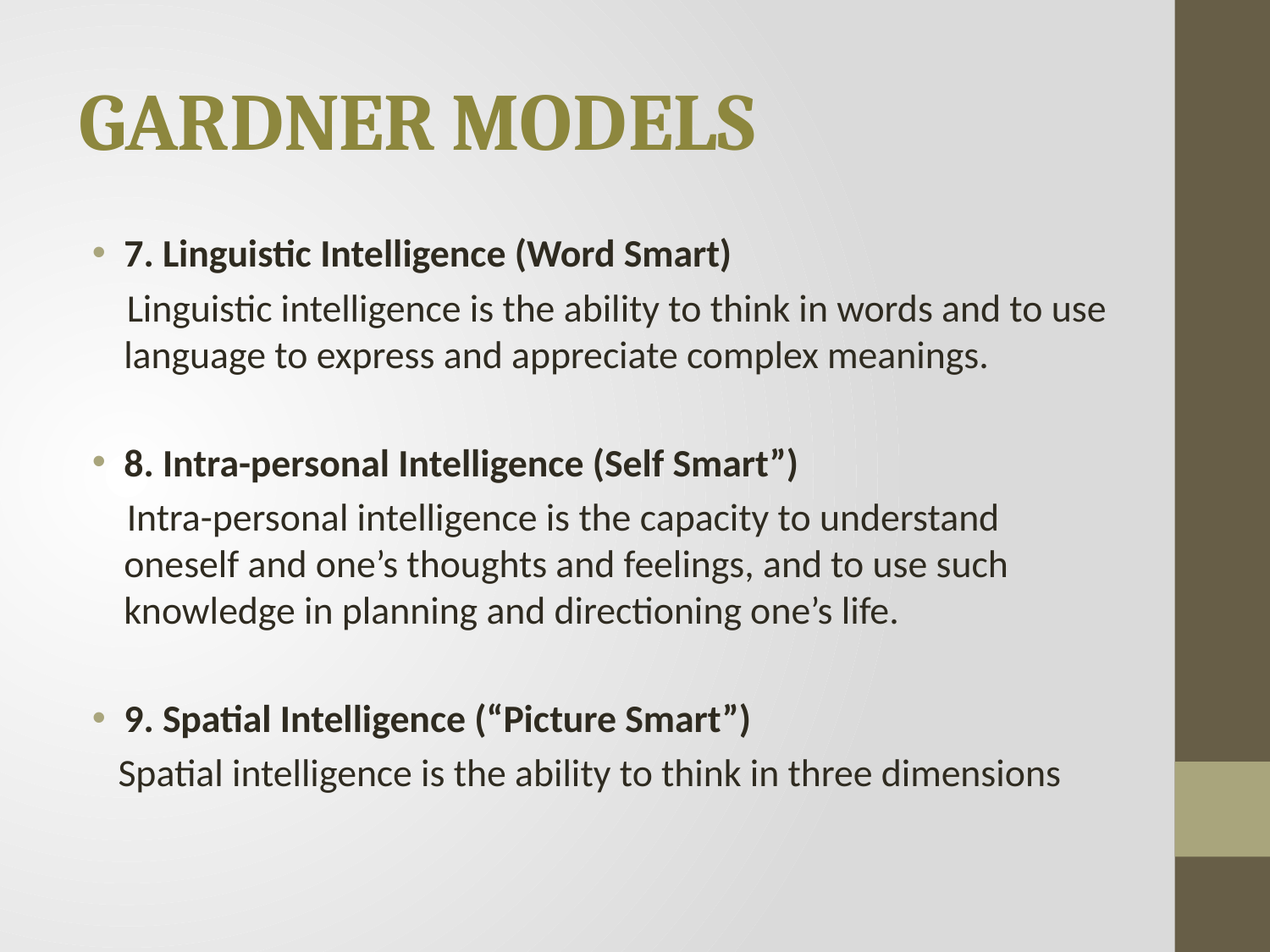

# GARDNER MODELS
7. Linguistic Intelligence (Word Smart)
    Linguistic intelligence is the ability to think in words and to use language to express and appreciate complex meanings.

8. Intra-personal Intelligence (Self Smart”)
    Intra-personal intelligence is the capacity to understand oneself and one’s thoughts and feelings, and to use such knowledge in planning and directioning one’s life.

9. Spatial Intelligence (“Picture Smart”)
   Spatial intelligence is the ability to think in three dimensions